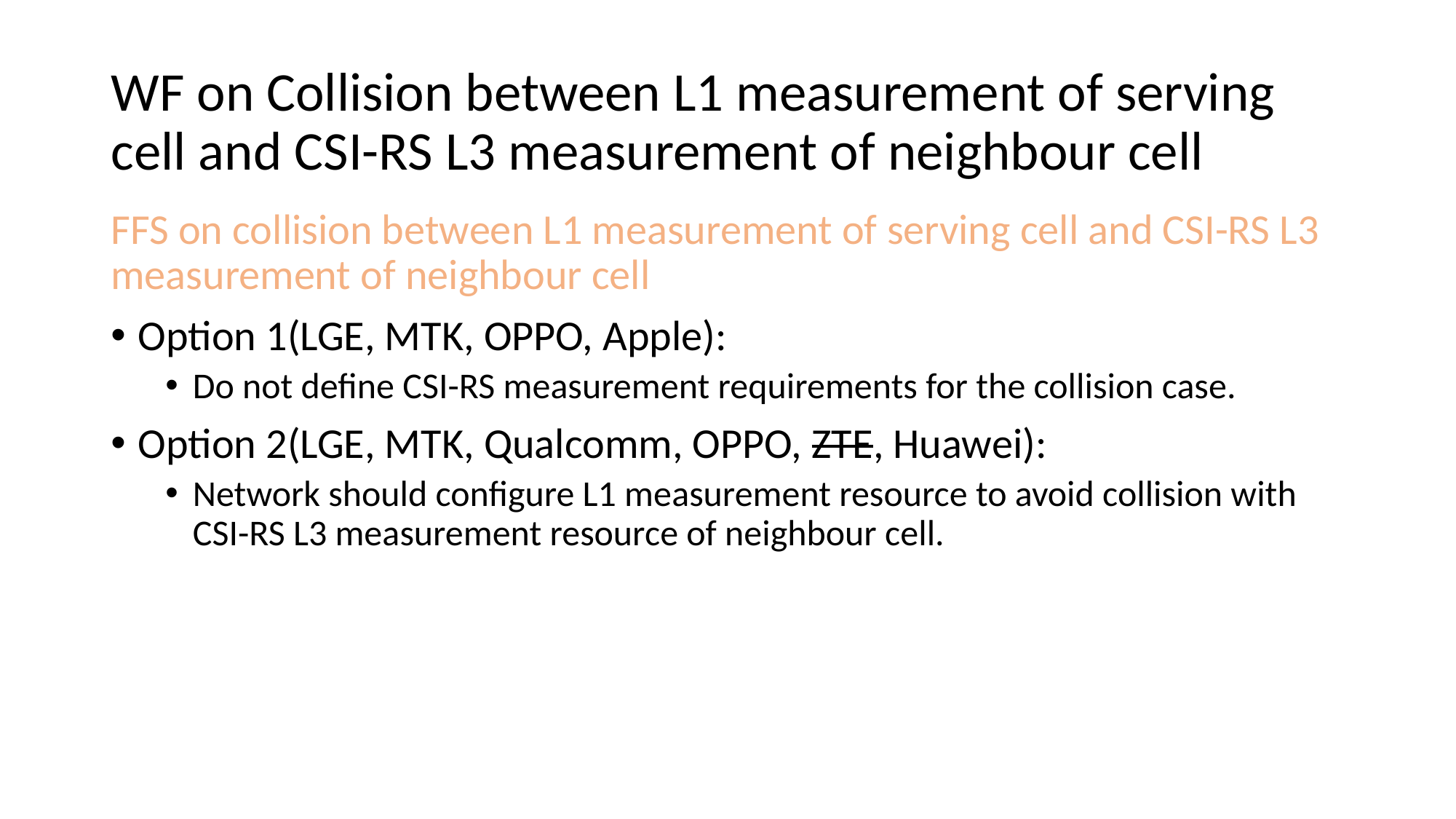

# WF on Collision between L1 measurement of serving cell and CSI-RS L3 measurement of neighbour cell
FFS on collision between L1 measurement of serving cell and CSI-RS L3 measurement of neighbour cell
Option 1(LGE, MTK, OPPO, Apple):
Do not define CSI-RS measurement requirements for the collision case.
Option 2(LGE, MTK, Qualcomm, OPPO, ZTE, Huawei):
Network should configure L1 measurement resource to avoid collision with CSI-RS L3 measurement resource of neighbour cell.